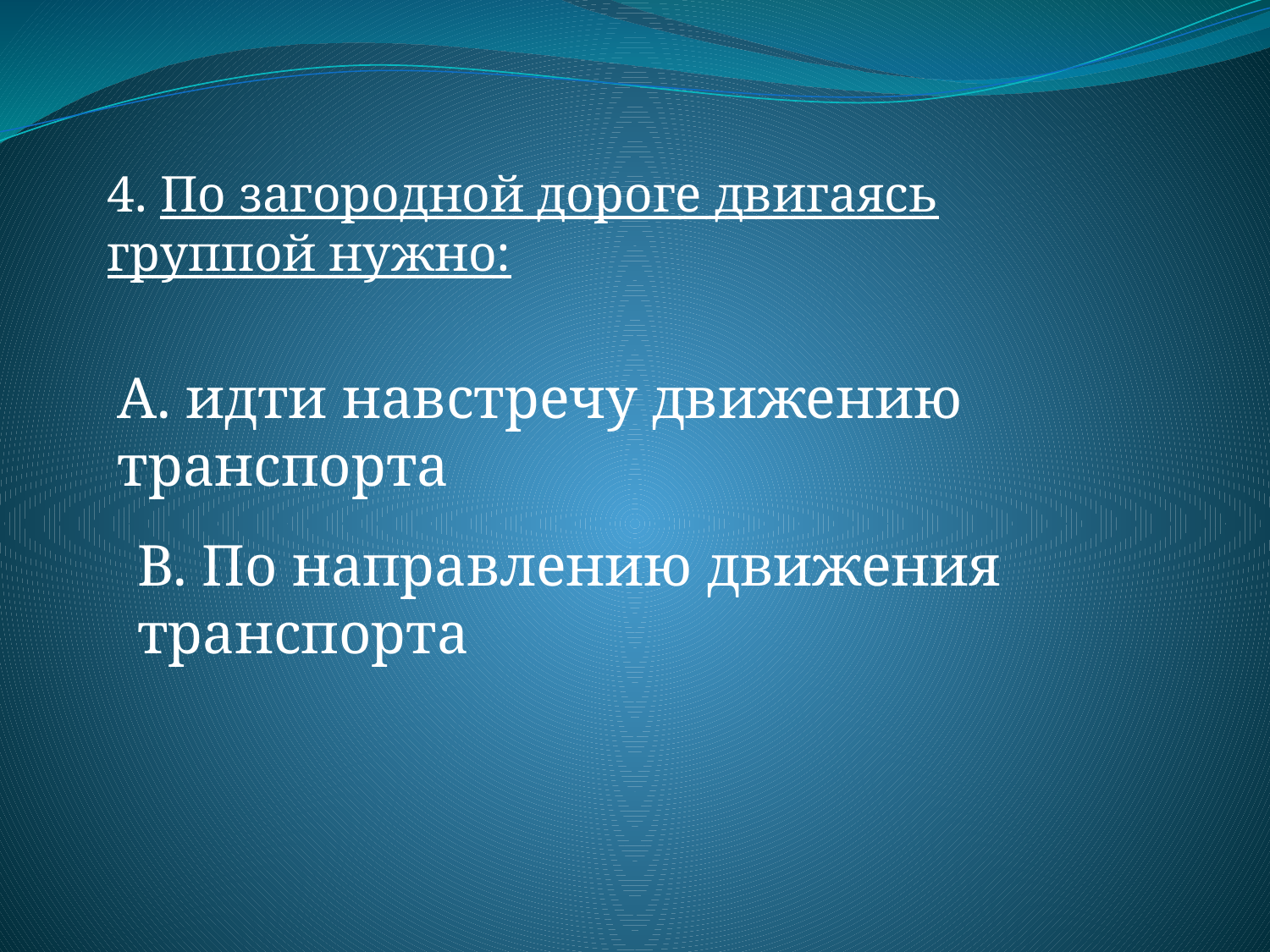

4. По загородной дороге двигаясь группой нужно:
А. идти навстречу движению транспорта

В. По направлению движения транспорта